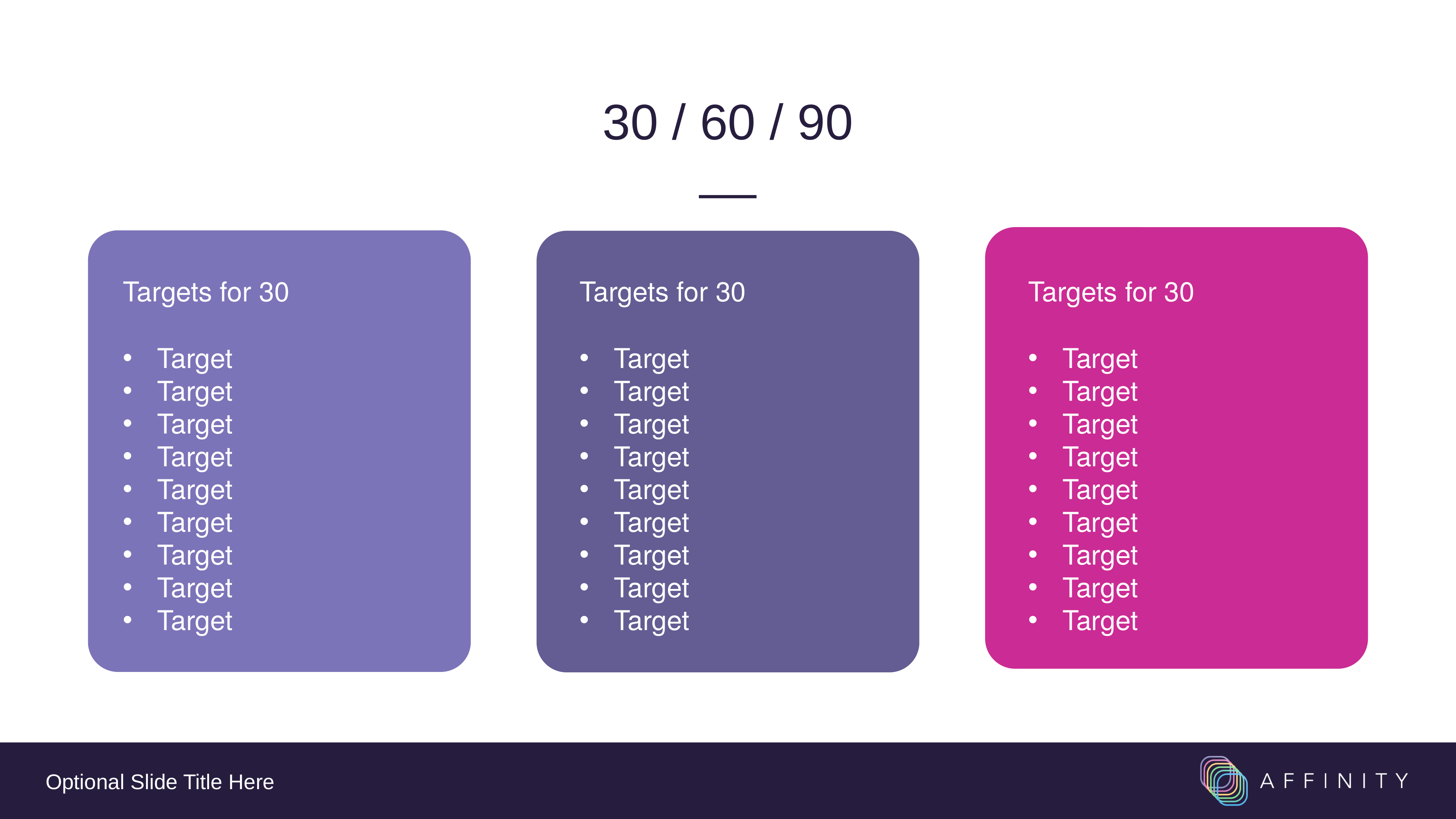

30 / 60 / 90

Targets for 30
Target
Target
Target
Target
Target
Target
Target
Target
Target

Targets for 30
Targets for 30
Target
Target
Target
Target
Target
Target
Target
Target
Target
Target
Target
Target
Target
Target
Target
Target
Target
Target
Optional Slide Title Here